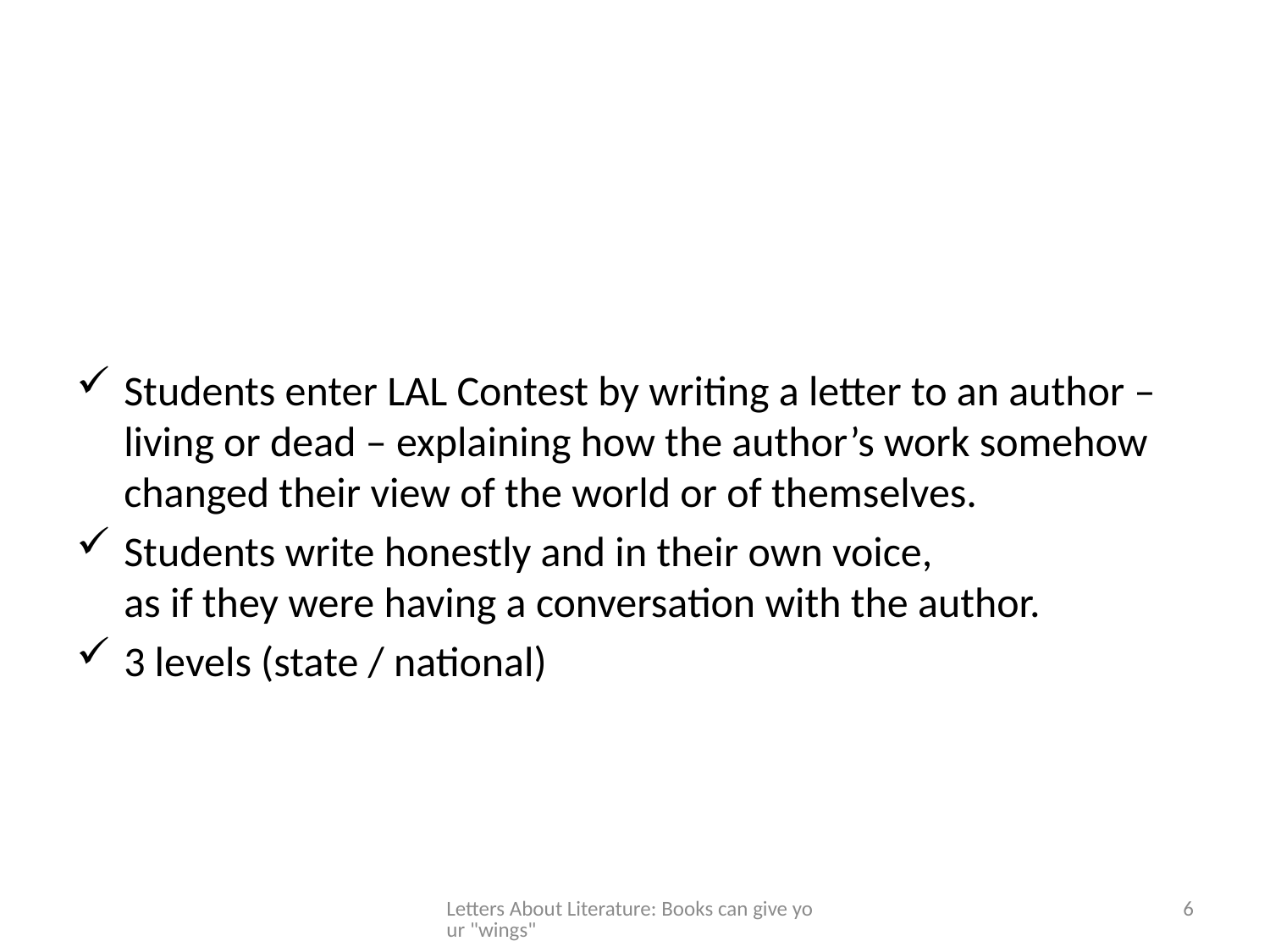

#
Students enter LAL Contest by writing a letter to an author – living or dead – explaining how the author’s work somehow changed their view of the world or of themselves.
Students write honestly and in their own voice,
as if they were having a conversation with the author.
3 levels (state / national)
Letters About Literature: Books can give your "wings"
6